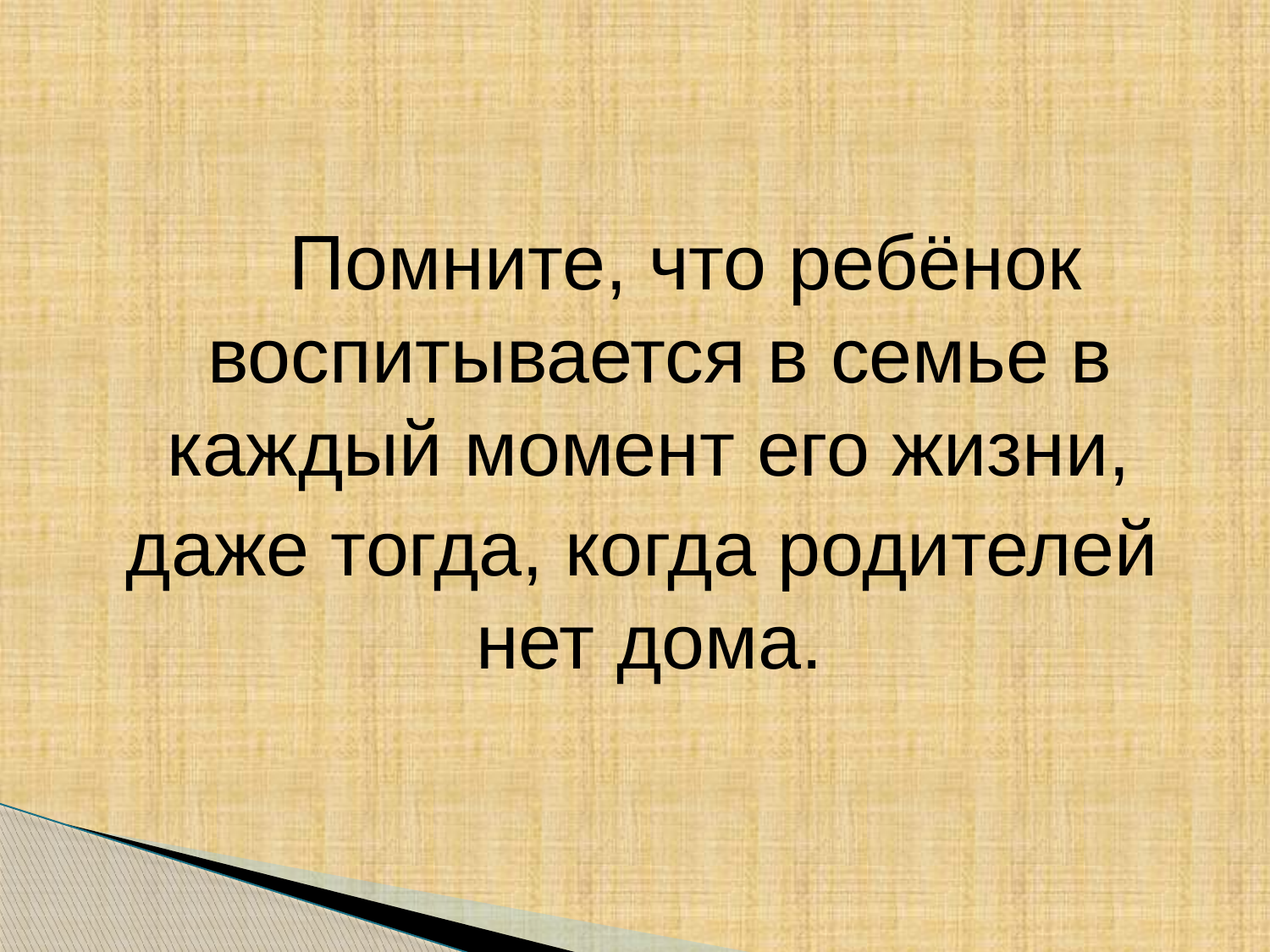

Помните, что ребёнок воспитывается в семье в каждый момент его жизни,
даже тогда, когда родителей нет дома.